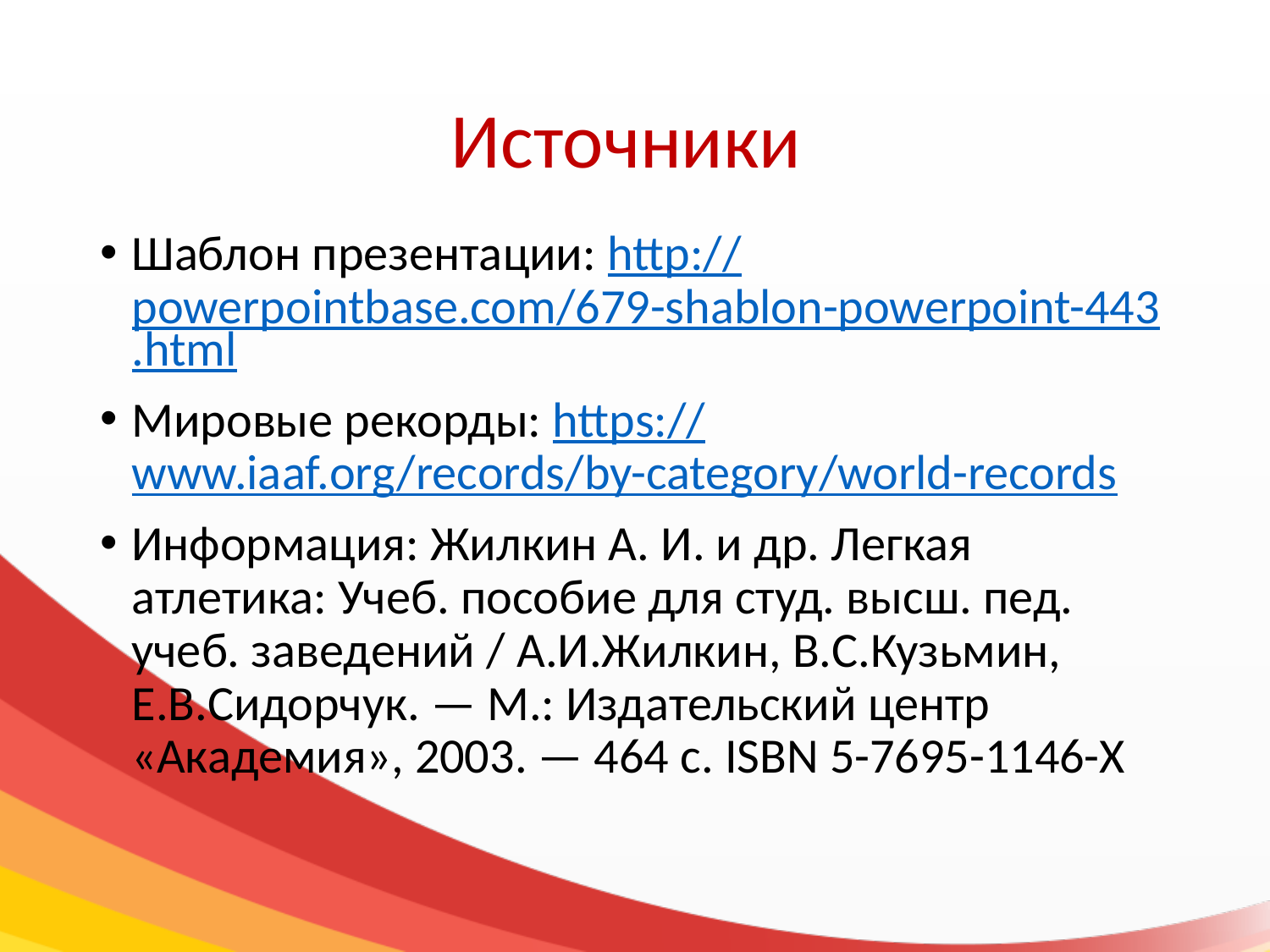

# Источники
Шаблон презентации: http://powerpointbase.com/679-shablon-powerpoint-443.html
Мировые рекорды: https://www.iaaf.org/records/by-category/world-records
Информация: Жилкин А. И. и др. Легкая атлетика: Учеб. пособие для студ. высш. пед. учеб. заведений / А.И.Жилкин, В.С.Кузьмин, Е.В.Сидорчук. — М.: Издательский центр «Академия», 2003. — 464 с. ISBN 5-7695-1146-Х